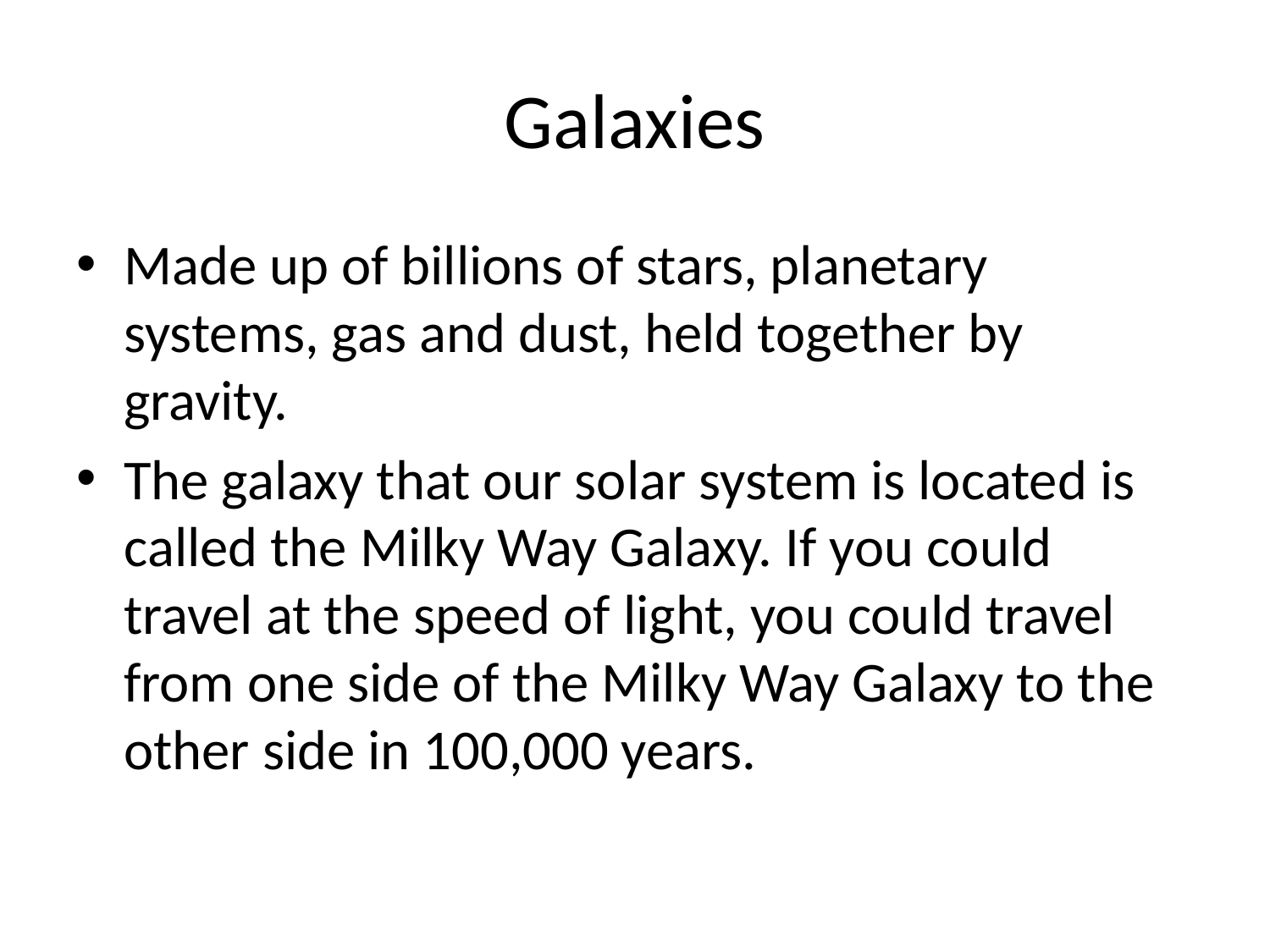

# Galaxies
Made up of billions of stars, planetary systems, gas and dust, held together by gravity.
The galaxy that our solar system is located is called the Milky Way Galaxy. If you could travel at the speed of light, you could travel from one side of the Milky Way Galaxy to the other side in 100,000 years.